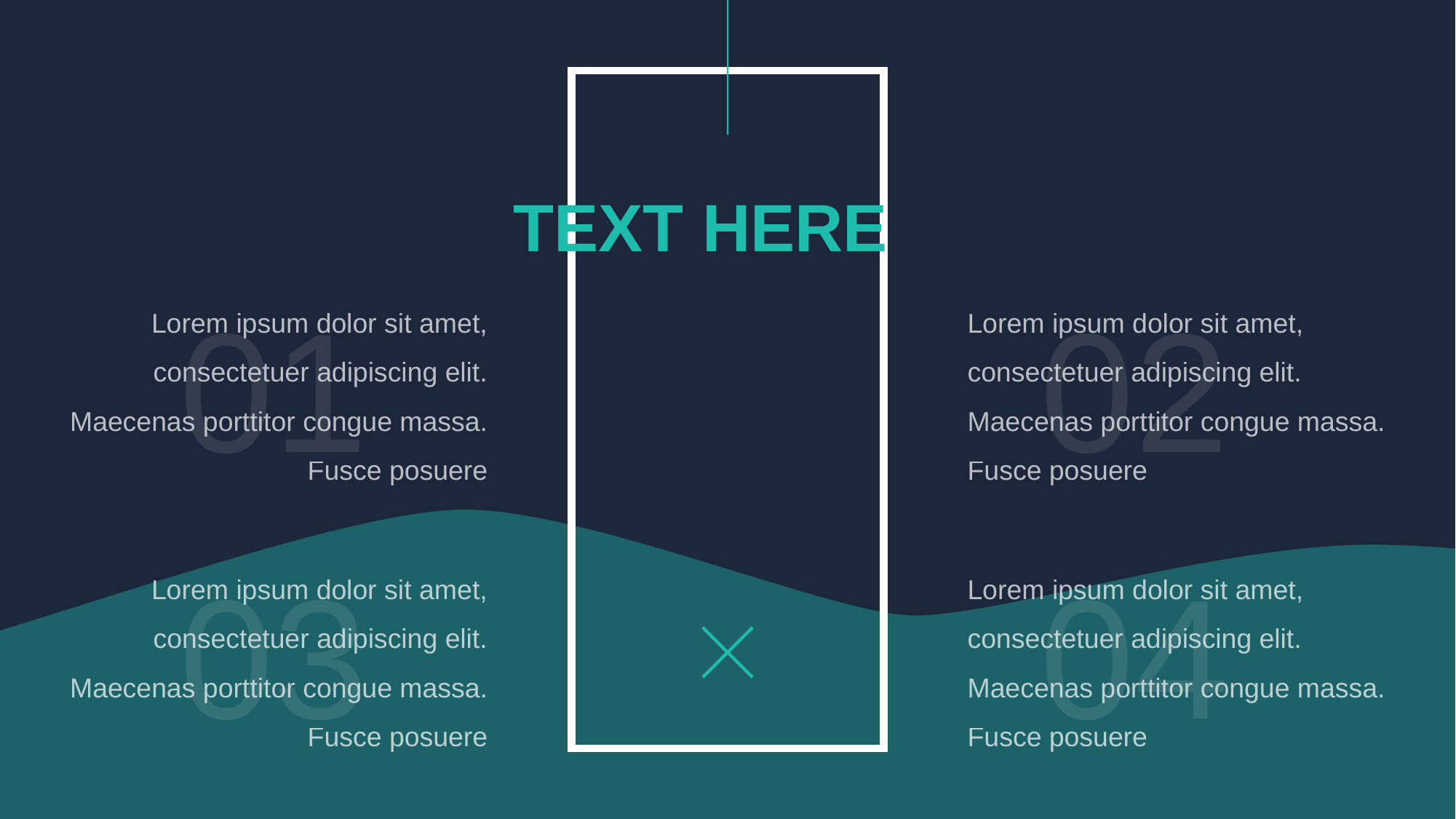

TEXT HERE
01
02
Lorem ipsum dolor sit amet, consectetuer adipiscing elit. Maecenas porttitor congue massa. Fusce posuere
Lorem ipsum dolor sit amet, consectetuer adipiscing elit. Maecenas porttitor congue massa. Fusce posuere

03
04
Lorem ipsum dolor sit amet, consectetuer adipiscing elit. Maecenas porttitor congue massa. Fusce posuere
Lorem ipsum dolor sit amet, consectetuer adipiscing elit. Maecenas porttitor congue massa. Fusce posuere